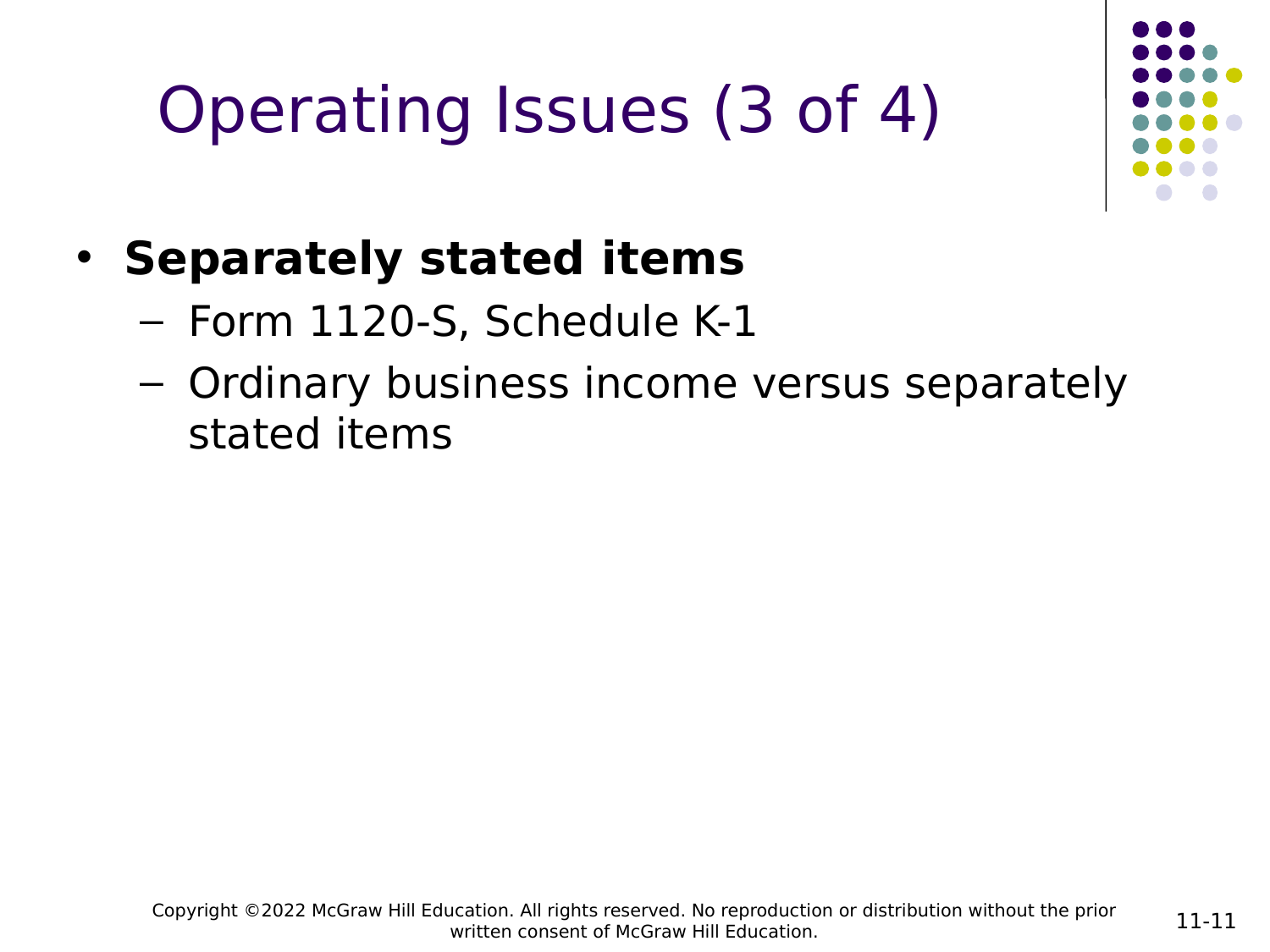

# Operating Issues (3 of 4)
Separately stated items
Form 1120-S, Schedule K-1
Ordinary business income versus separately stated items